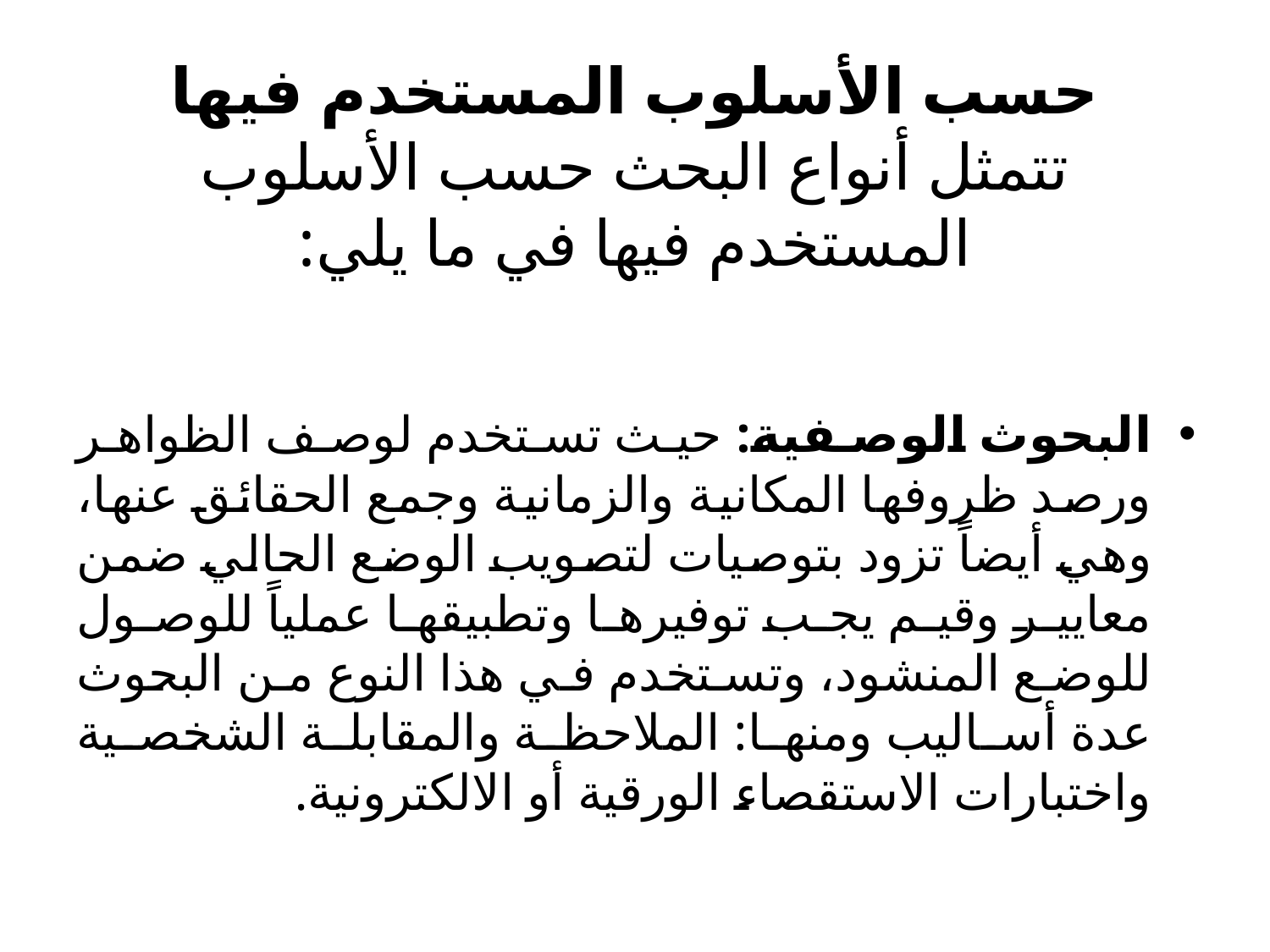

# حسب الأسلوب المستخدم فيها تتمثل أنواع البحث حسب الأسلوب المستخدم فيها في ما يلي:
البحوث الوصفية: حيث تستخدم لوصف الظواهر ورصد ظروفها المكانية والزمانية وجمع الحقائق عنها، وهي أيضاً تزود بتوصيات لتصويب الوضع الحالي ضمن معايير وقيم يجب توفيرها وتطبيقها عملياً للوصول للوضع المنشود، وتستخدم في هذا النوع من البحوث عدة أساليب ومنها: الملاحظة والمقابلة الشخصية واختبارات الاستقصاء الورقية أو الالكترونية.